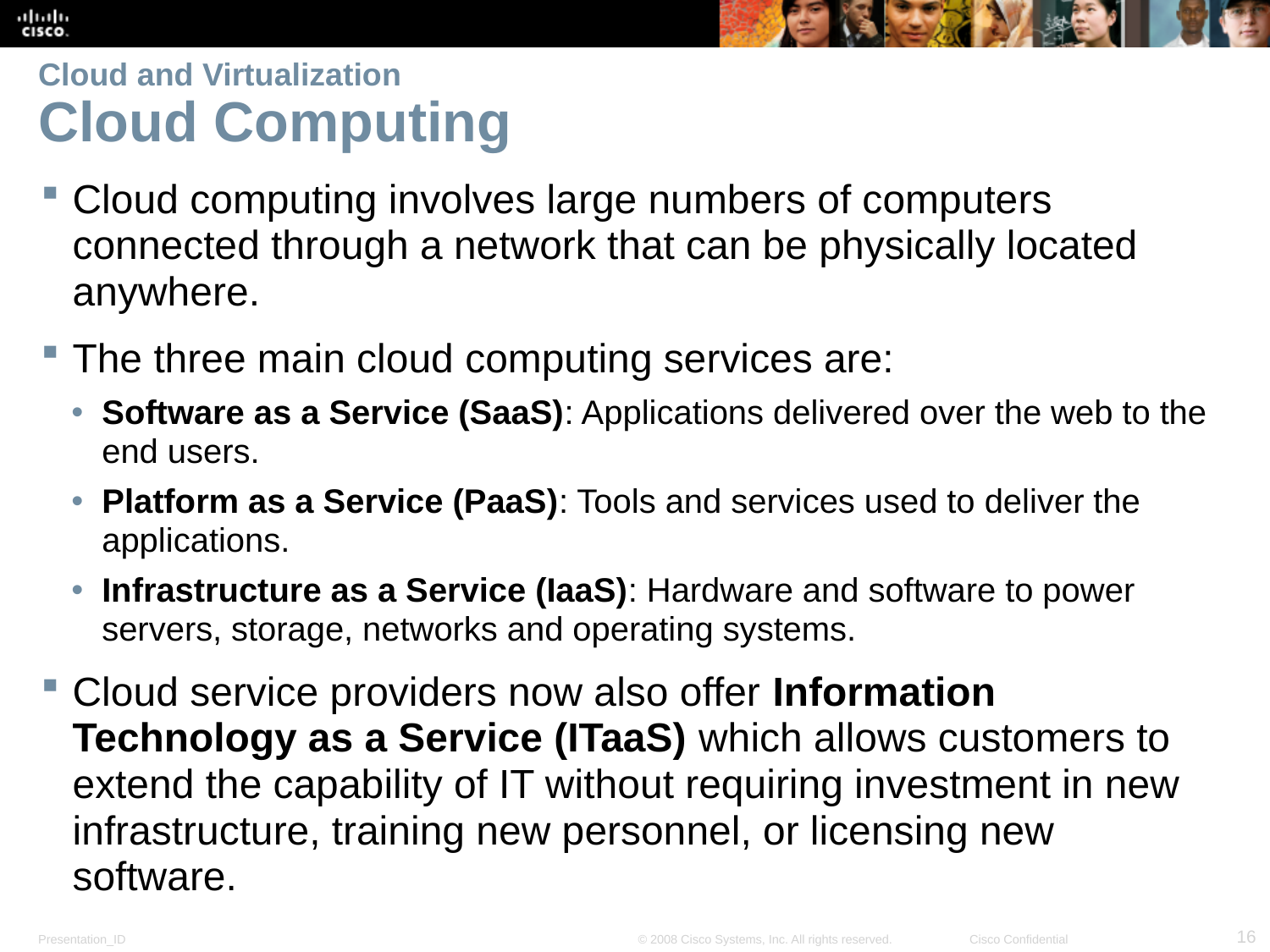

# Cloud and Virtualization Cloud Computing
Cloud computing involves large numbers of computers connected through a network that can be physically located anywhere.
The three main cloud computing services are:
Software as a Service (SaaS): Applications delivered over the web to the end users.
Platform as a Service (PaaS): Tools and services used to deliver the applications.
Infrastructure as a Service (IaaS): Hardware and software to power servers, storage, networks and operating systems.
Cloud service providers now also offer Information Technology as a Service (ITaaS) which allows customers to extend the capability of IT without requiring investment in new infrastructure, training new personnel, or licensing new software.